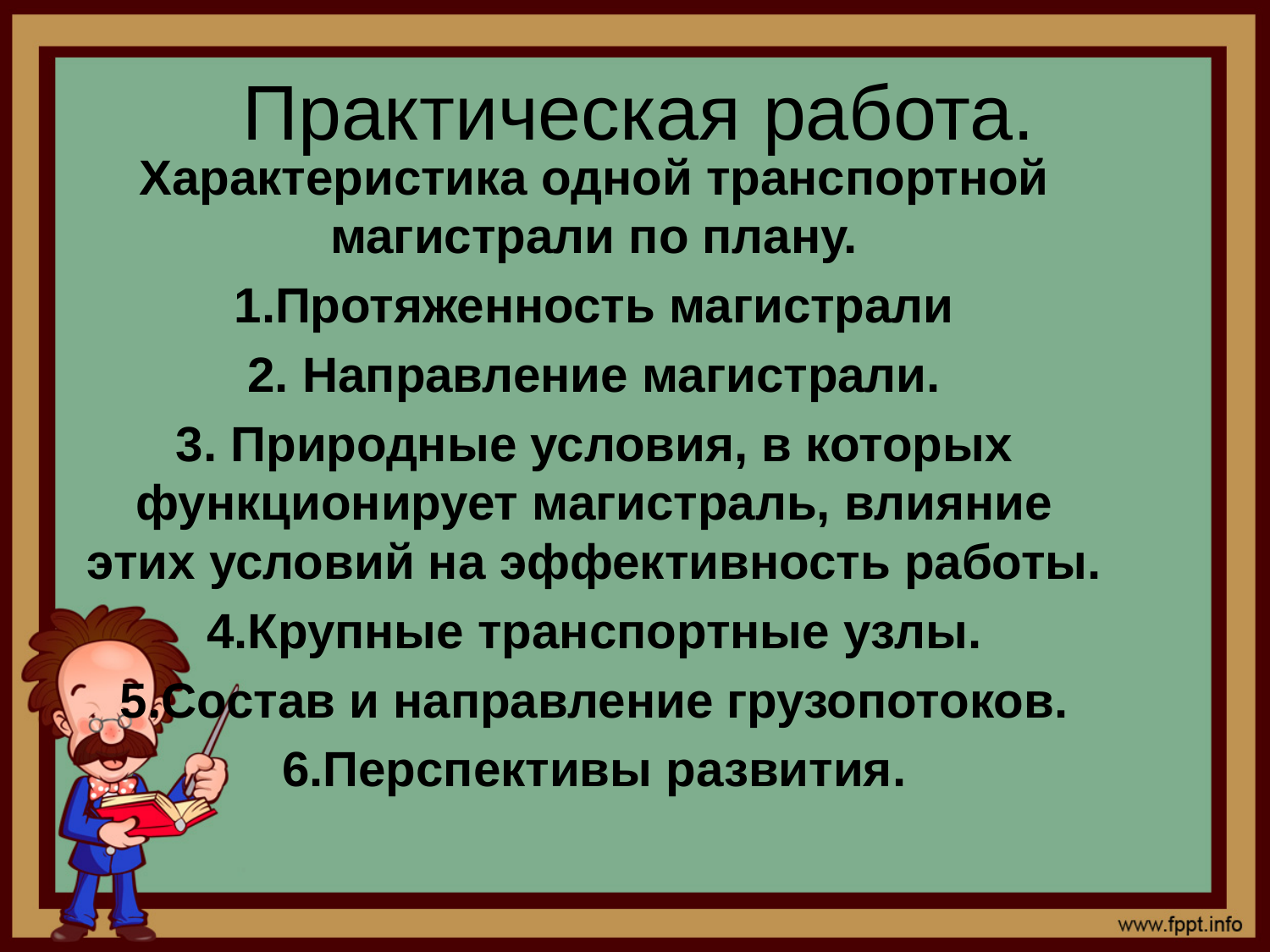

# Практическая работа.
Характеристика одной транспортной магистрали по плану.
1.Протяженность магистрали
2. Направление магистрали.
3. Природные условия, в которых функционирует магистраль, влияние этих условий на эффективность работы.
4.Крупные транспортные узлы.
5.Состав и направление грузопотоков.
6.Перспективы развития.